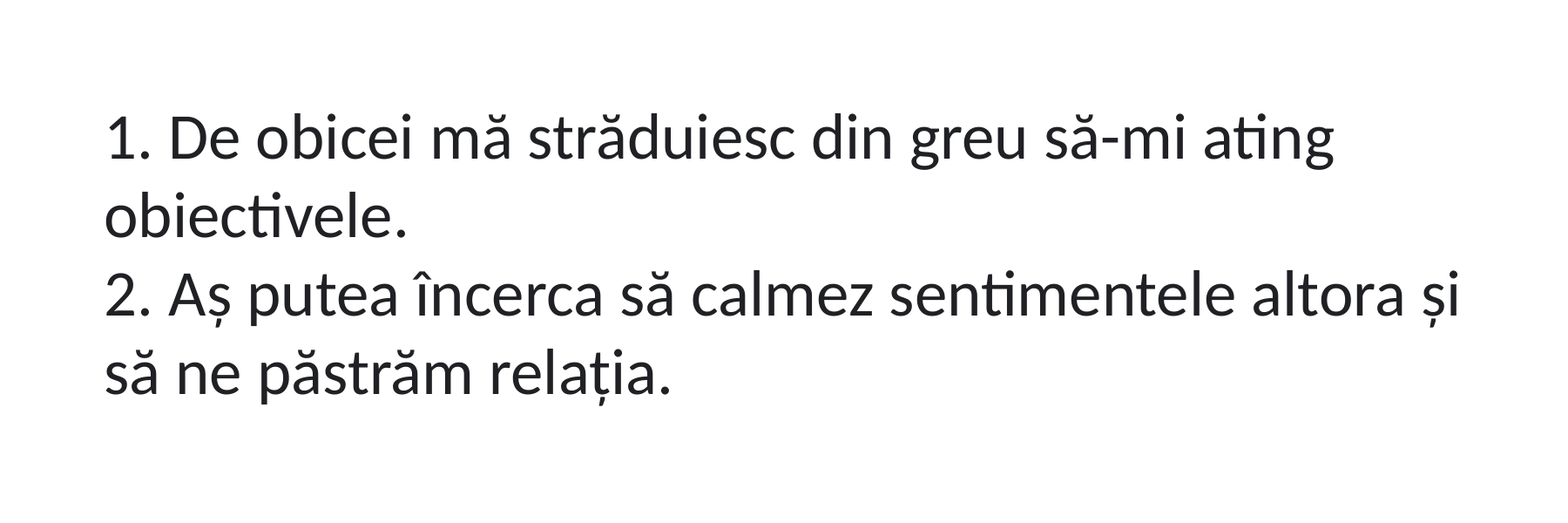

1. De obicei mă străduiesc din greu să-mi ating obiectivele.
2. Aș putea încerca să calmez sentimentele altora și să ne păstrăm relația.